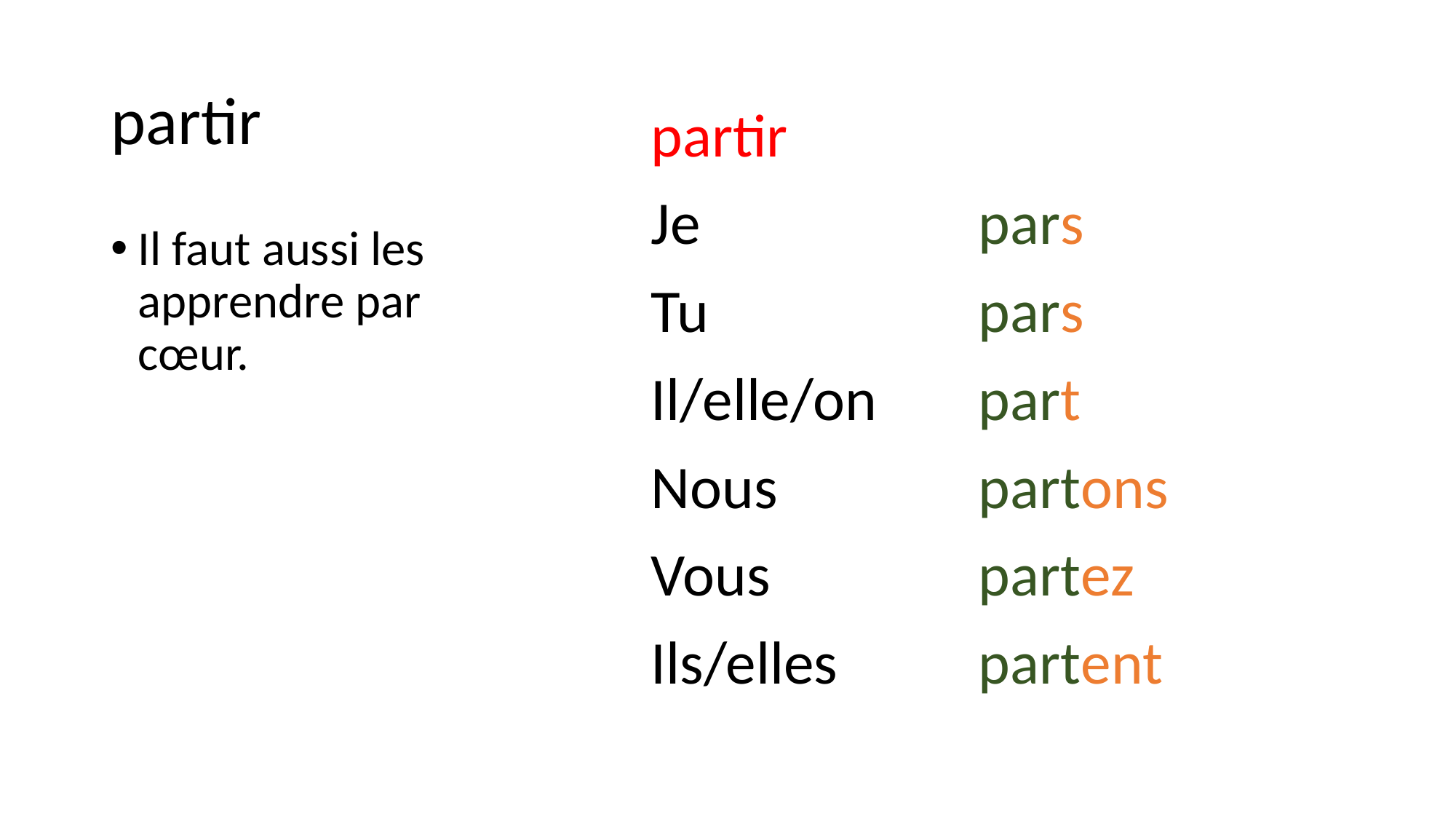

# partir
partir
Je 	 		pars
Tu  			pars
Il/elle/on  	part
Nous  		partons
Vous  		partez
Ils/elles  		partent

Il faut aussi les apprendre par cœur.